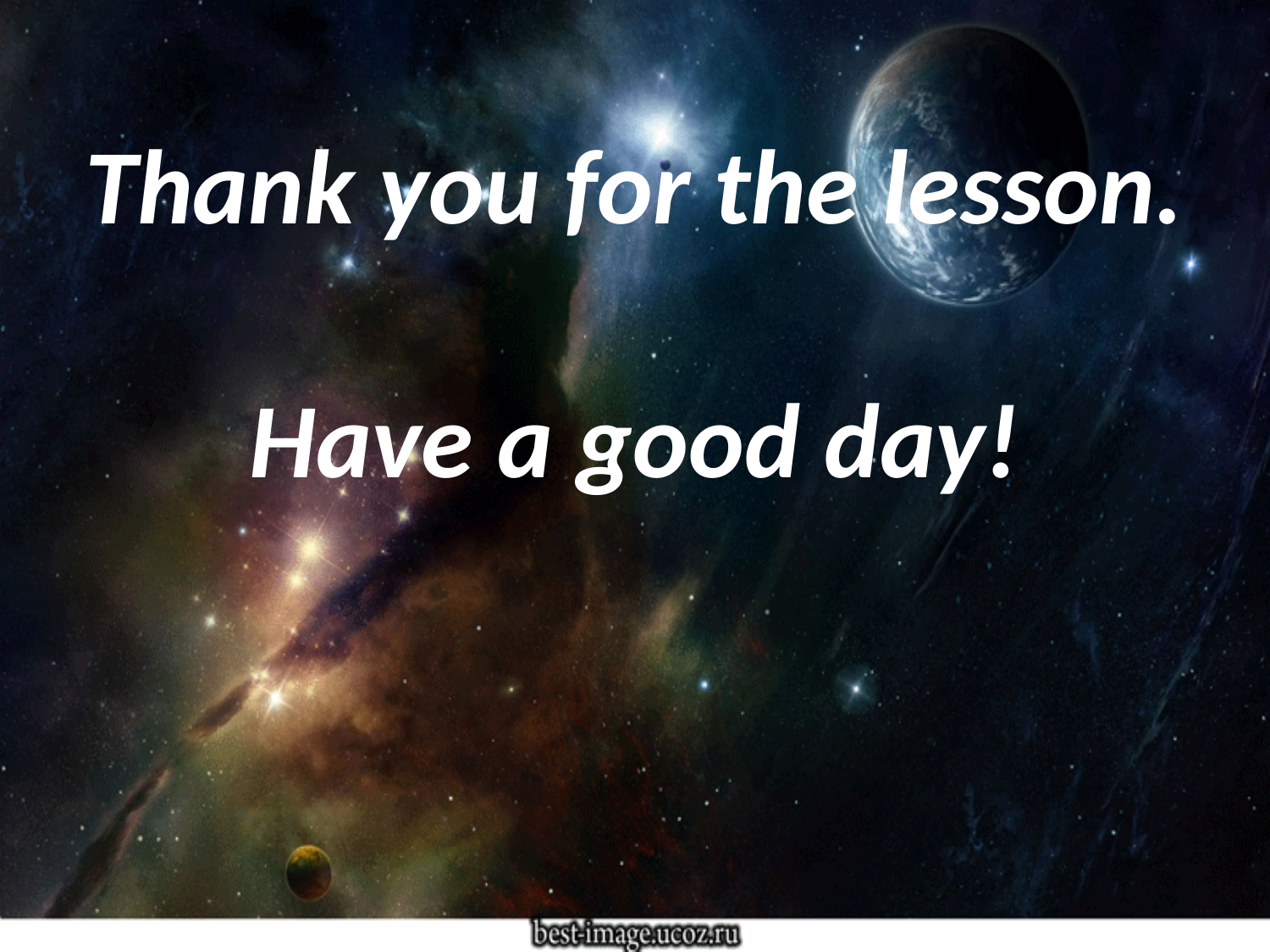

# Thank you for the lesson. Have a good day!